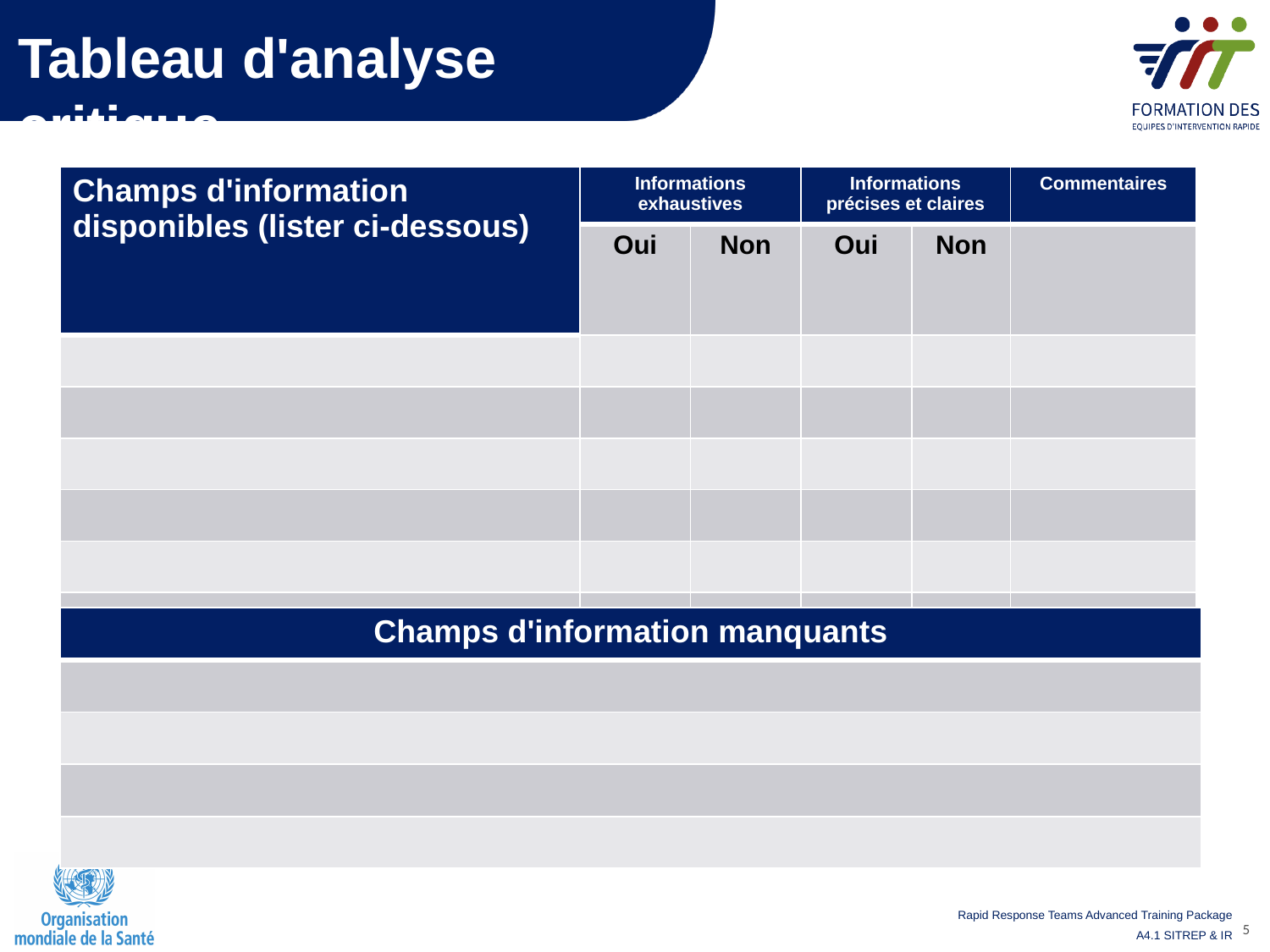

Tableau d'analyse critique
| Champs d'information  disponibles (lister ci-dessous) | Informations exhaustives |  | Informations précises et claires |  | Commentaires |
| --- | --- | --- | --- | --- | --- |
|  | Oui | Non | Oui | Non |  |
|  |  |  |  |  |  |
|  |  |  |  |  |  |
|  |  |  |  |  |  |
|  |  |  |  |  |  |
|  |  |  |  |  |  |
|  |  |  |  |  |  |
| Champs d'information manquants​ |
| --- |
| ​​ |
| ​​ |
| ​​ |
| ​​ |
5